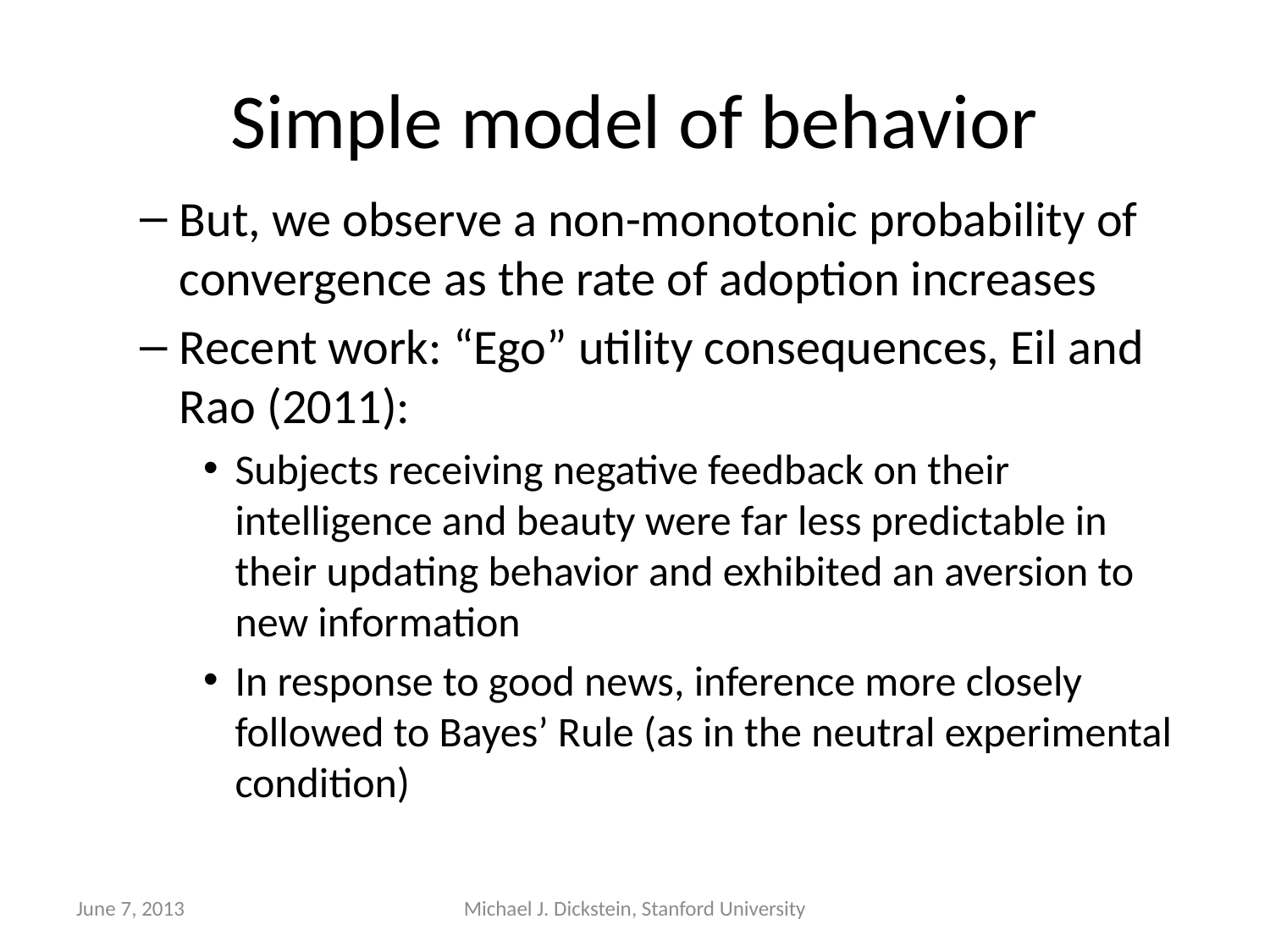

# Simple model of behavior
But, we observe a non-monotonic probability of convergence as the rate of adoption increases
Recent work: “Ego” utility consequences, Eil and Rao (2011):
Subjects receiving negative feedback on their intelligence and beauty were far less predictable in their updating behavior and exhibited an aversion to new information
In response to good news, inference more closely followed to Bayes’ Rule (as in the neutral experimental condition)

June 7, 2013
Michael J. Dickstein, Stanford University